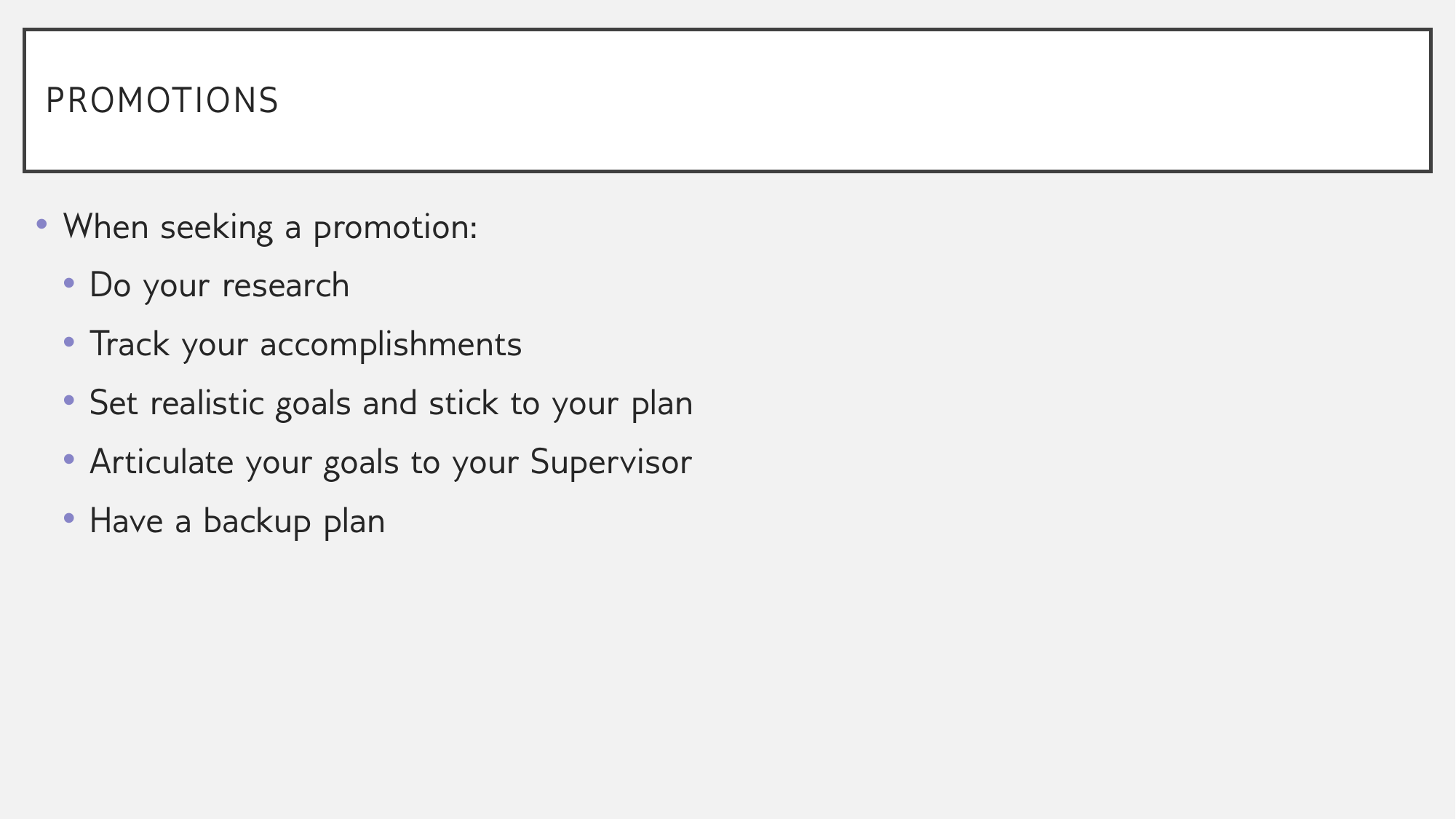

# Promotions
When seeking a promotion:
Do your research
Track your accomplishments
Set realistic goals and stick to your plan
Articulate your goals to your Supervisor
Have a backup plan